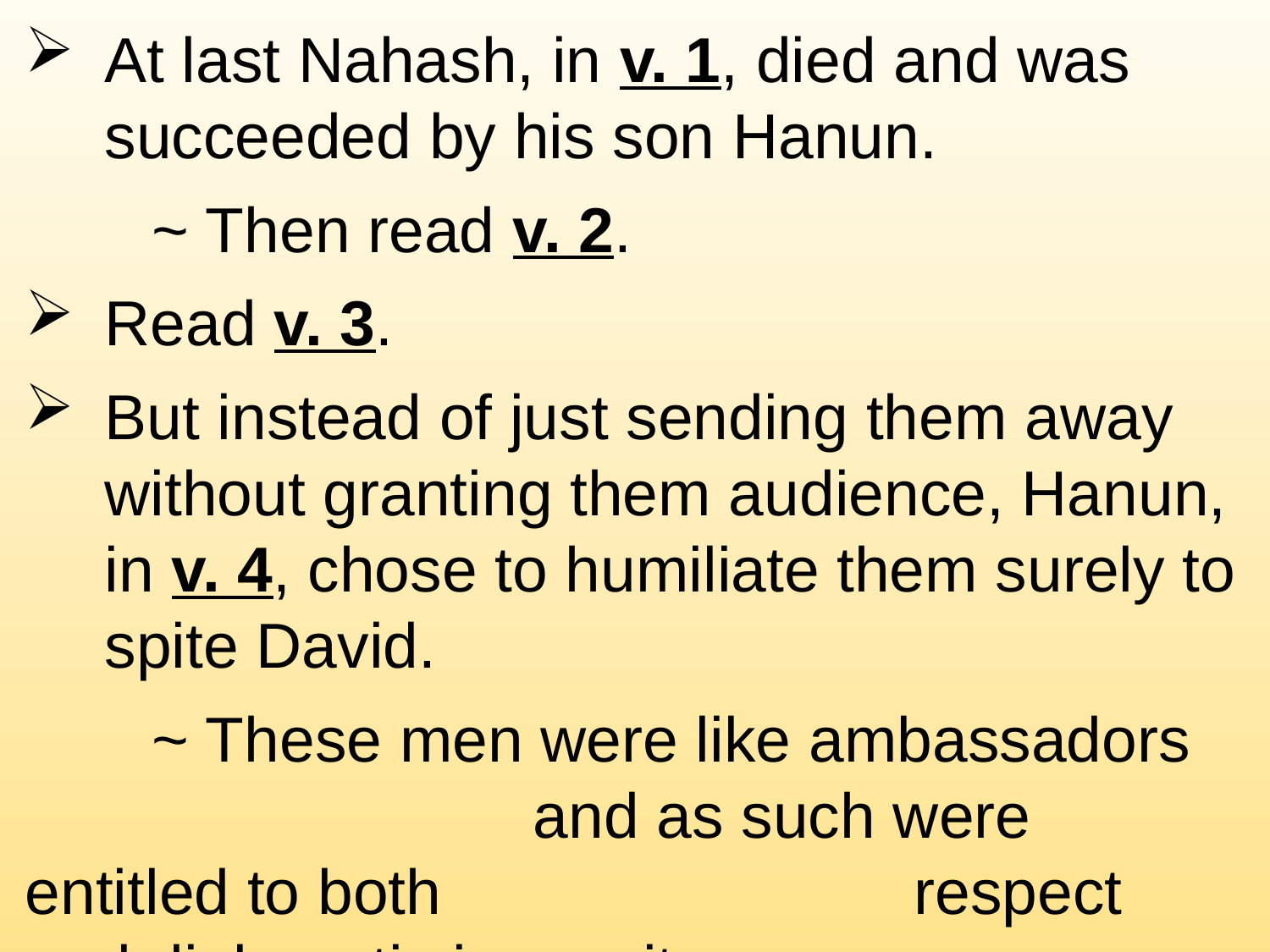

At last Nahash, in v. 1, died and was succeeded by his son Hanun.
	~ Then read v. 2.
Read v. 3.
But instead of just sending them away without granting them audience, Hanun, in v. 4, chose to humiliate them surely to spite David.
	~ These men were like ambassadors 				and as such were entitled to both 				respect and diplomatic immunity.